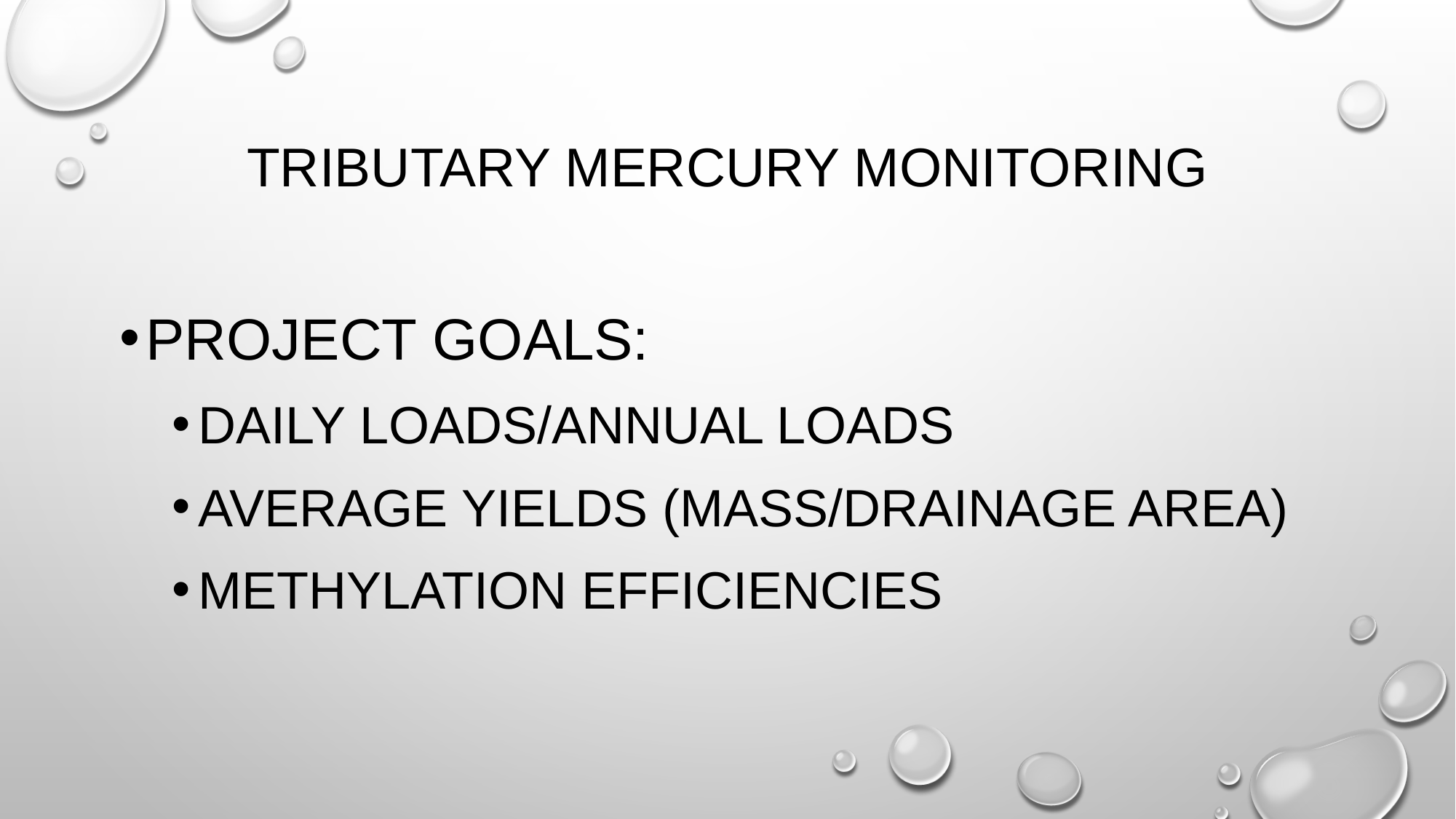

# Tributary mercury Monitoring
Project Goals:
Daily Loads/Annual Loads
Average yields (mass/drainage area)
methylation efficiencies